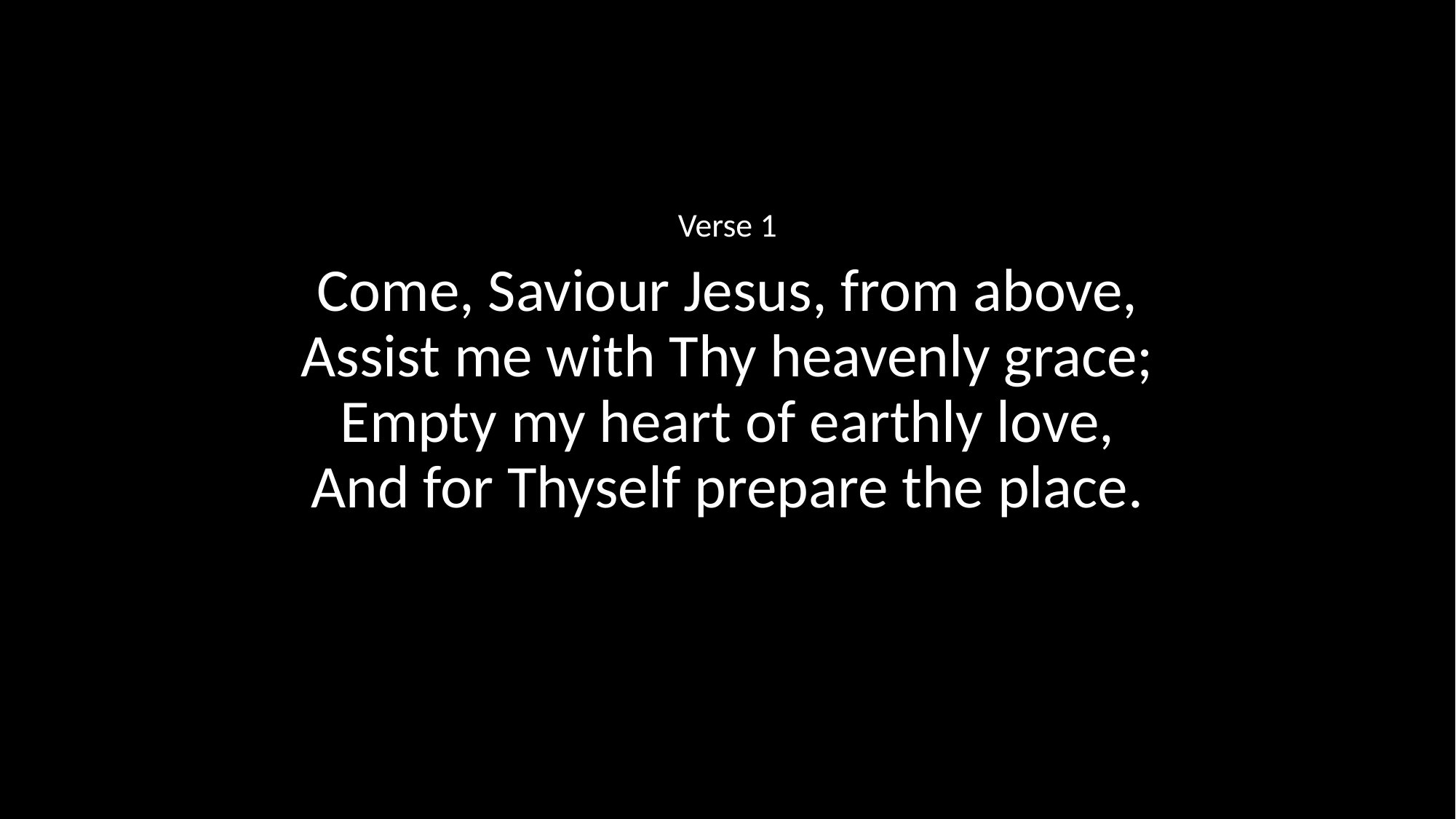

Verse 1
Come, Saviour Jesus, from above,
Assist me with Thy heavenly grace;
Empty my heart of earthly love,
And for Thyself prepare the place.